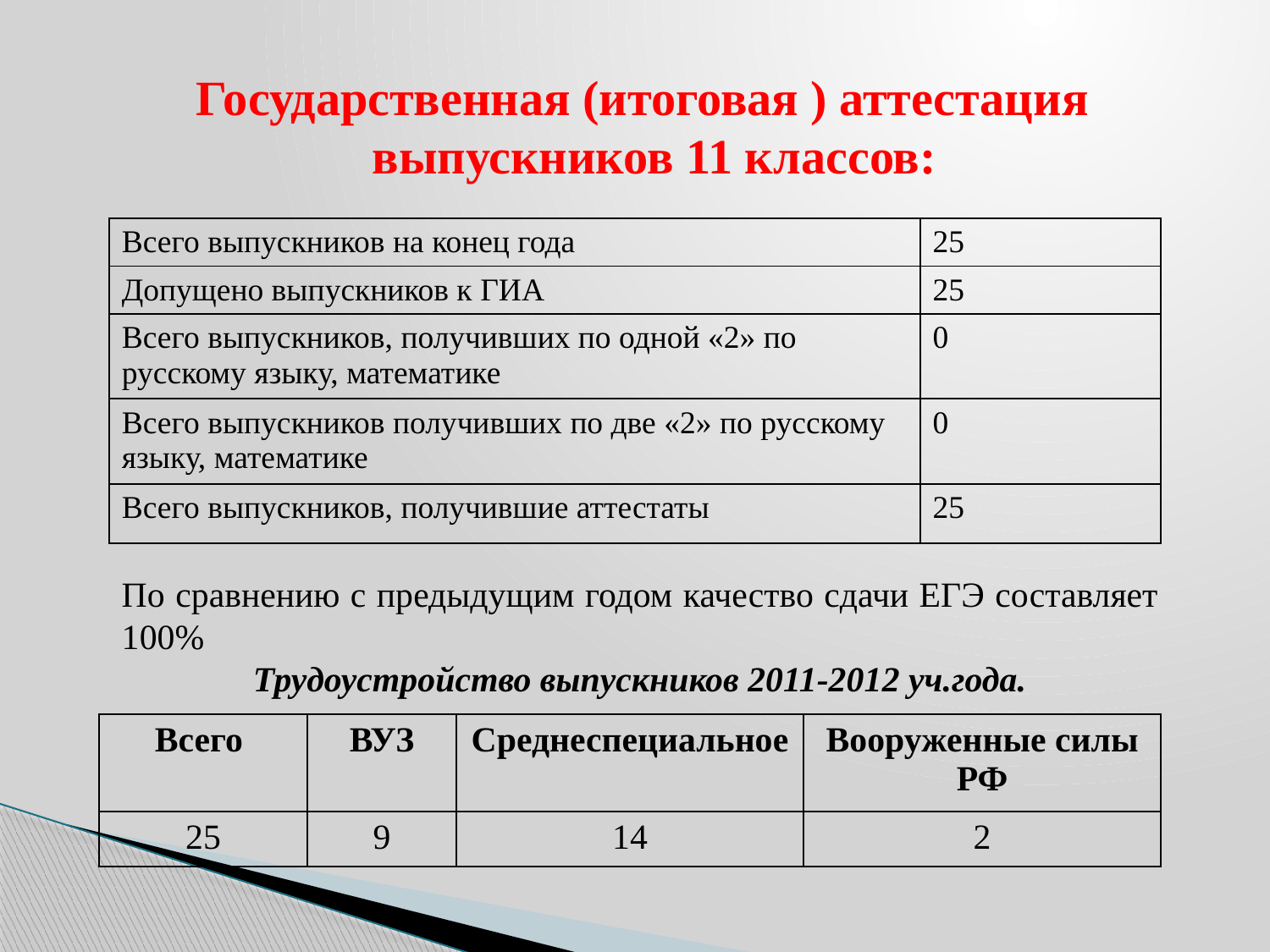

Государственная (итоговая ) аттестация выпускников 11 классов:
| Всего выпускников на конец года | 25 |
| --- | --- |
| Допущено выпускников к ГИА | 25 |
| Всего выпускников, получивших по одной «2» по русскому языку, математике | 0 |
| Всего выпускников получивших по две «2» по русскому языку, математике | 0 |
| Всего выпускников, получившие аттестаты | 25 |
По сравнению с предыдущим годом качество сдачи ЕГЭ составляет 100%
Трудоустройство выпускников 2011-2012 уч.года.
| Всего | ВУЗ | Среднеспециальное | Вооруженные силы РФ |
| --- | --- | --- | --- |
| 25 | 9 | 14 | 2 |